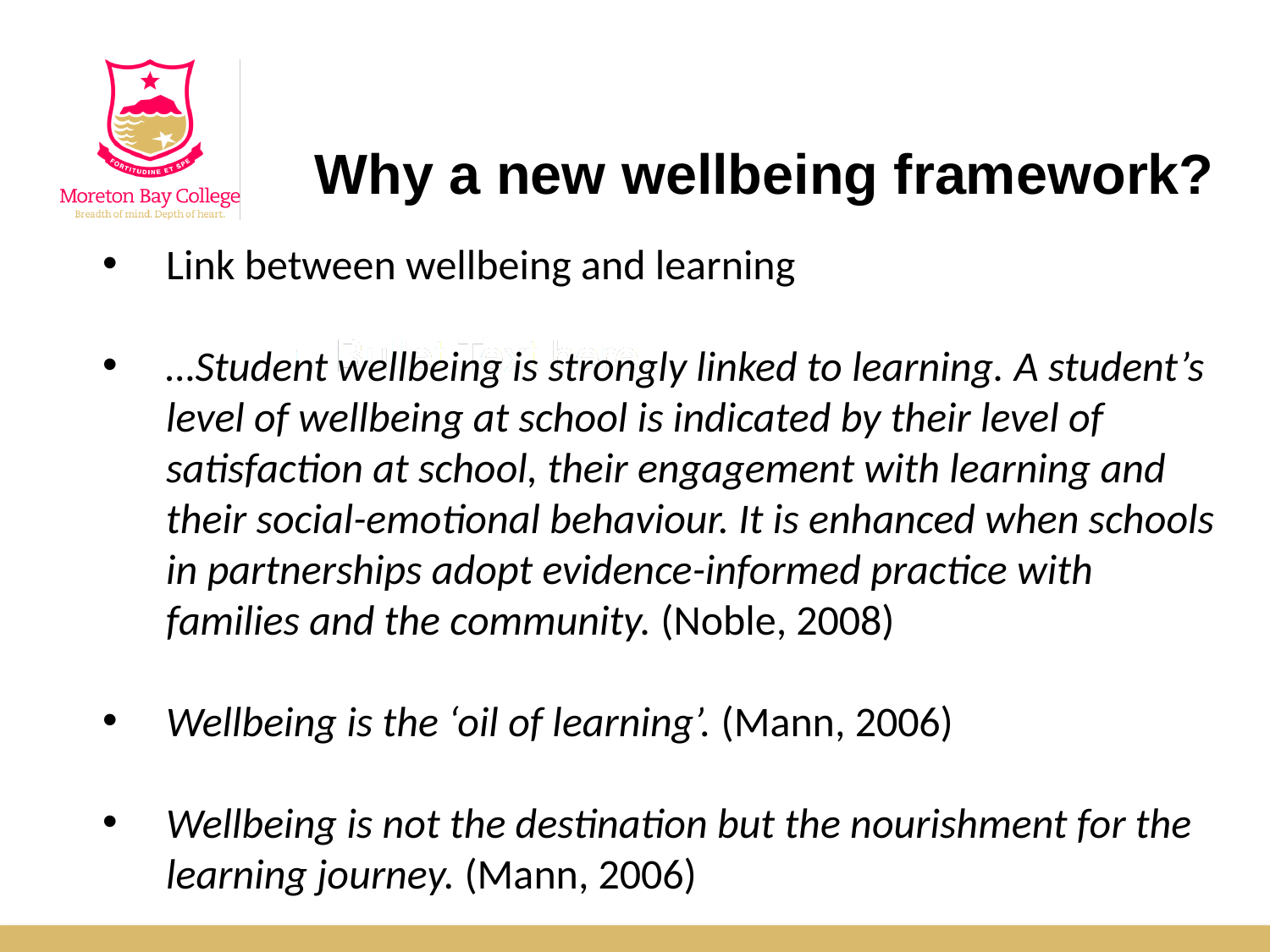

# Why a new wellbeing framework?
Link between wellbeing and learning

…Student wellbeing is strongly linked to learning. A student’s level of wellbeing at school is indicated by their level of satisfaction at school, their engagement with learning and their social-emotional behaviour. It is enhanced when schools in partnerships adopt evidence-informed practice with families and the community. (Noble, 2008)

Wellbeing is the ‘oil of learning’. (Mann, 2006)

Wellbeing is not the destination but the nourishment for the learning journey. (Mann, 2006)